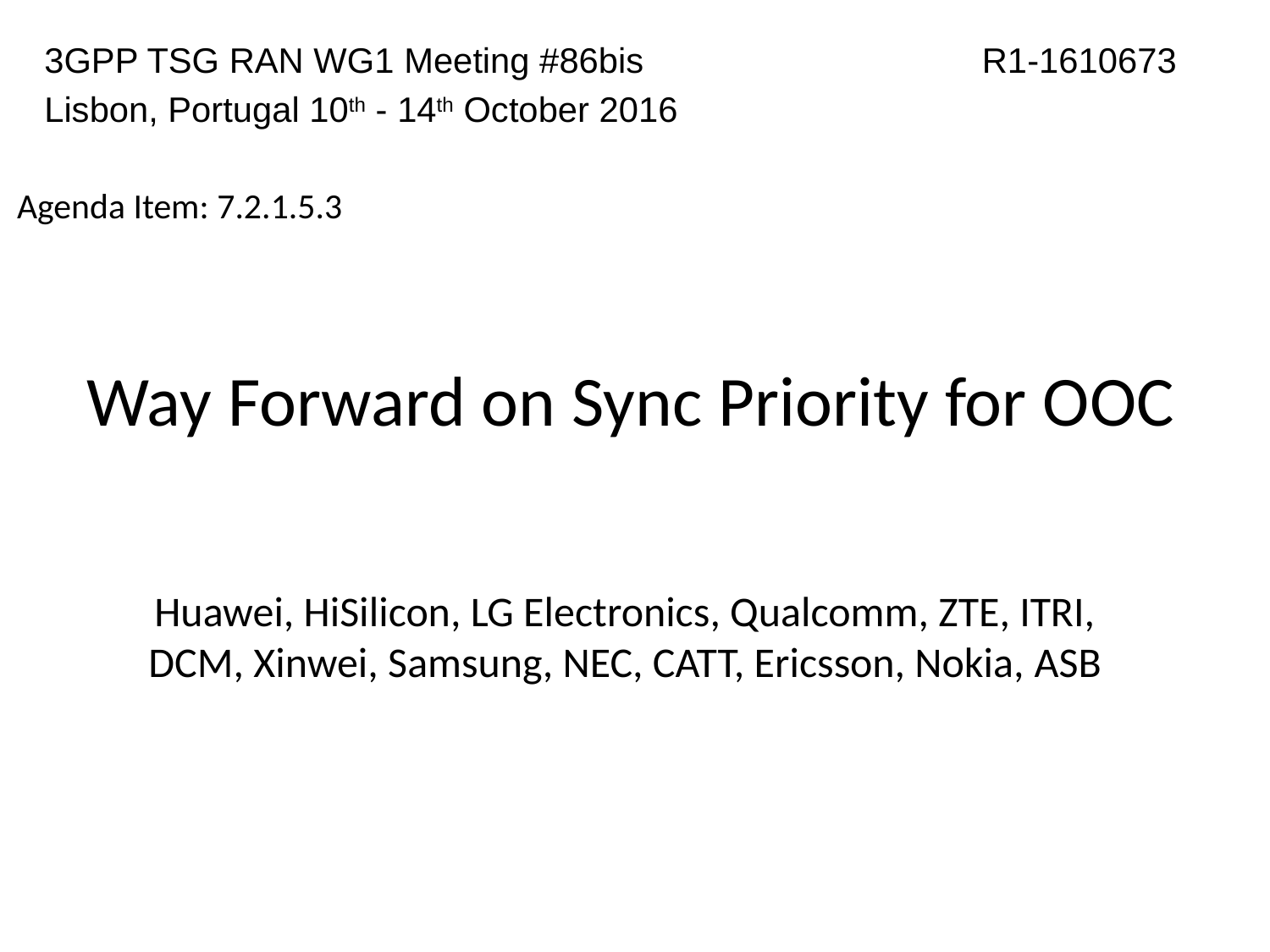

3GPP TSG RAN WG1 Meeting #86bis            		     R1-1610673
Lisbon, Portugal 10th - 14th October 2016
Agenda Item: 7.2.1.5.3
# Way Forward on Sync Priority for OOC

Huawei, HiSilicon, LG Electronics, Qualcomm, ZTE, ITRI, DCM, Xinwei, Samsung, NEC, CATT, Ericsson, Nokia, ASB